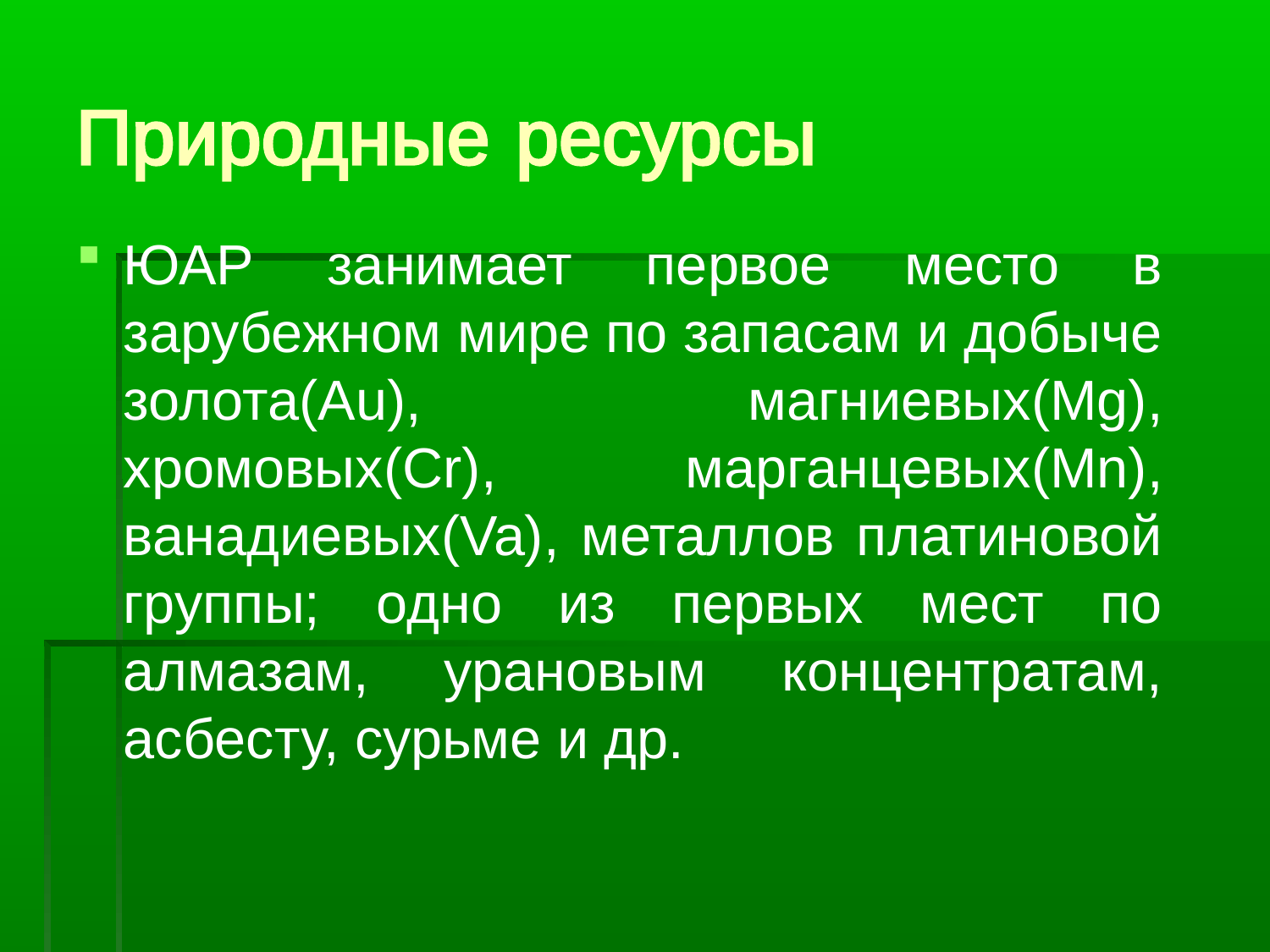

Природные ресурсы
ЮАР занимает первое место в зарубежном мире по запасам и добыче золота(Au), магниевых(Mg), хромовых(Cr), марганцевых(Mn), ванадиевых(Va), металлов платиновой группы; одно из первых мест по алмазам, урановым концентратам, асбесту, сурьме и др.